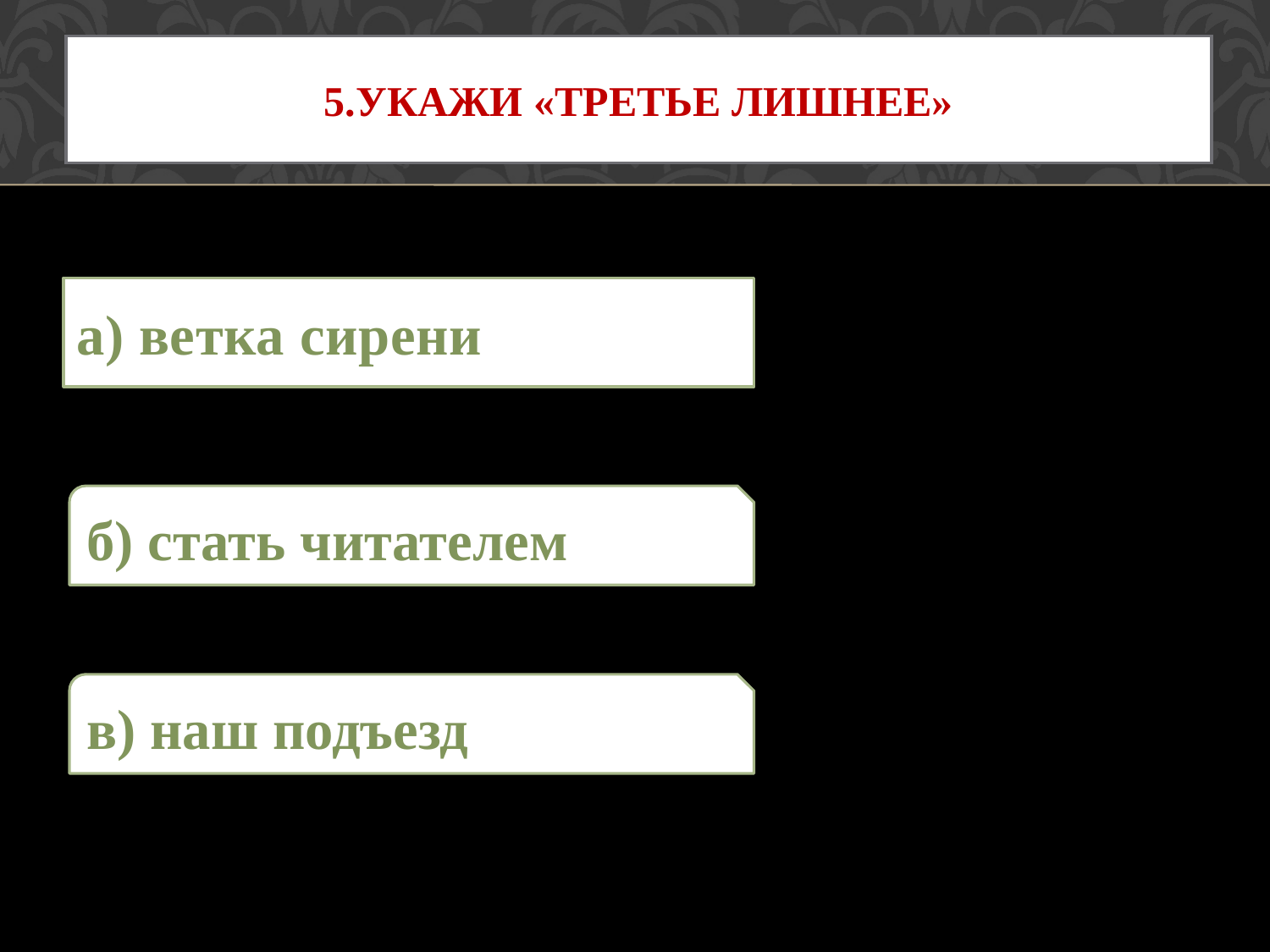

# 5.Укажи «третье лишнее»
а) ветка сирени
б) стать читателем
в) наш подъезд